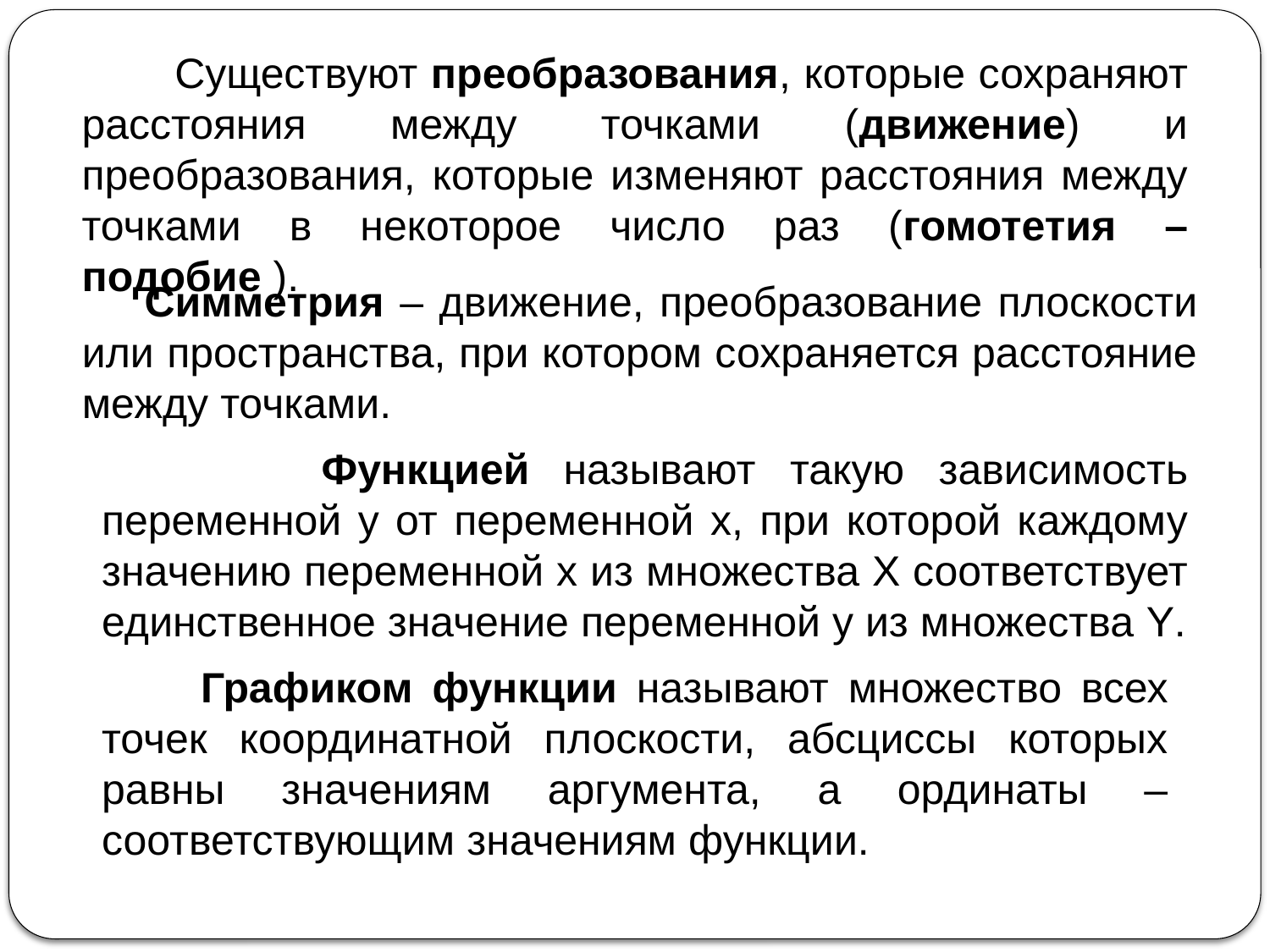

Существуют преобразования, которые сохраняют расстояния между точками (движение) и преобразования, которые изменяют расстояния между точками в некоторое число раз (гомотетия – подобие ).

Симметрия – движение, преобразование плоскости или пространства, при котором сохраняется расстояние между точками.
       Функцией называют такую зависимость переменной у от переменной х, при которой каждому значению переменной х из множества Х соответствует единственное значение переменной у из множества Y.
      Графиком функции называют множество всех точек координатной плоскости, абсциссы которых равны значениям аргумента, а ординаты – соответствующим значениям функции.